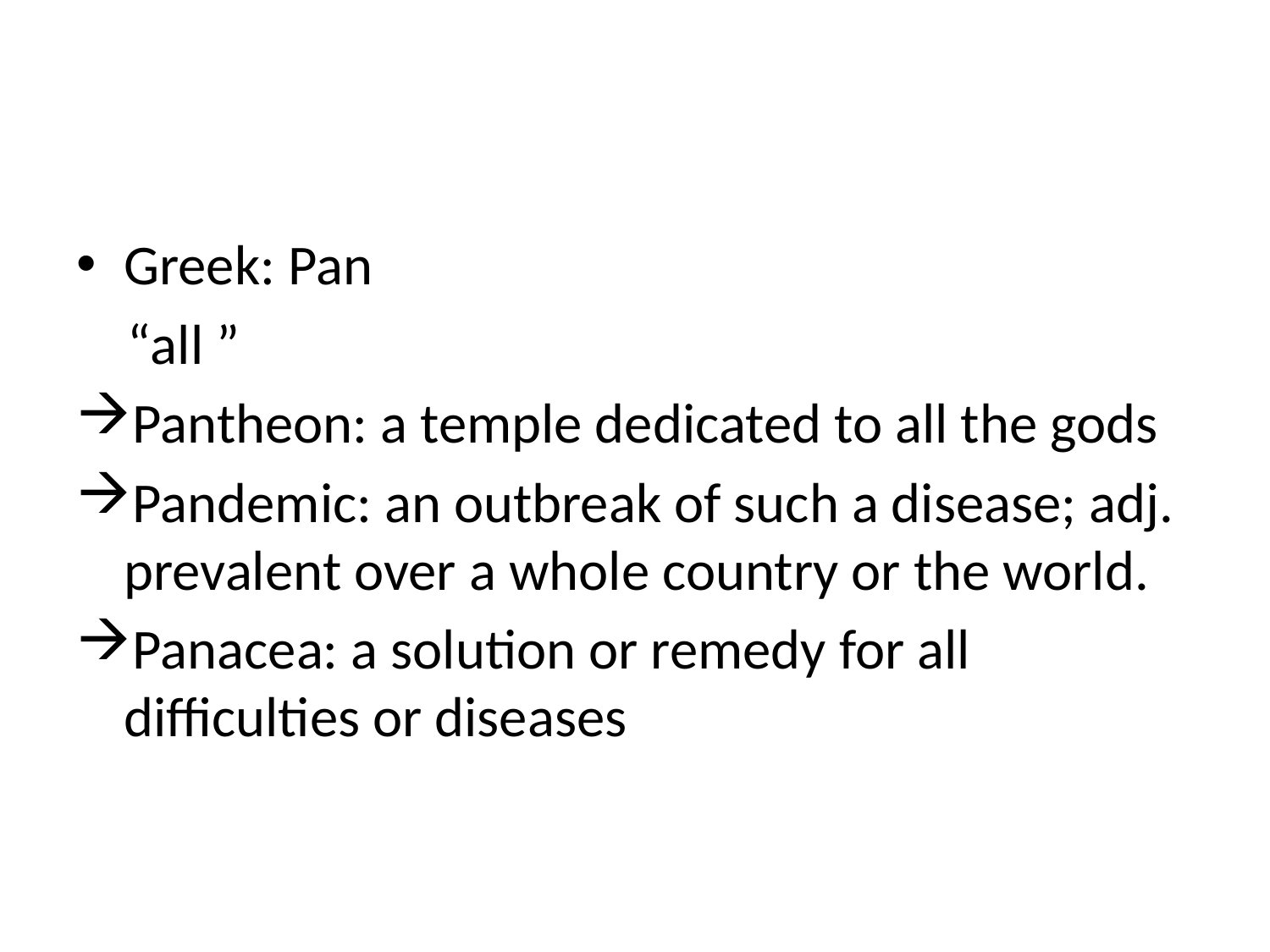

#
Greek: Pan
    “all ”
Pantheon: a temple dedicated to all the gods
Pandemic: an outbreak of such a disease; adj. prevalent over a whole country or the world.
Panacea: a solution or remedy for all difficulties or diseases